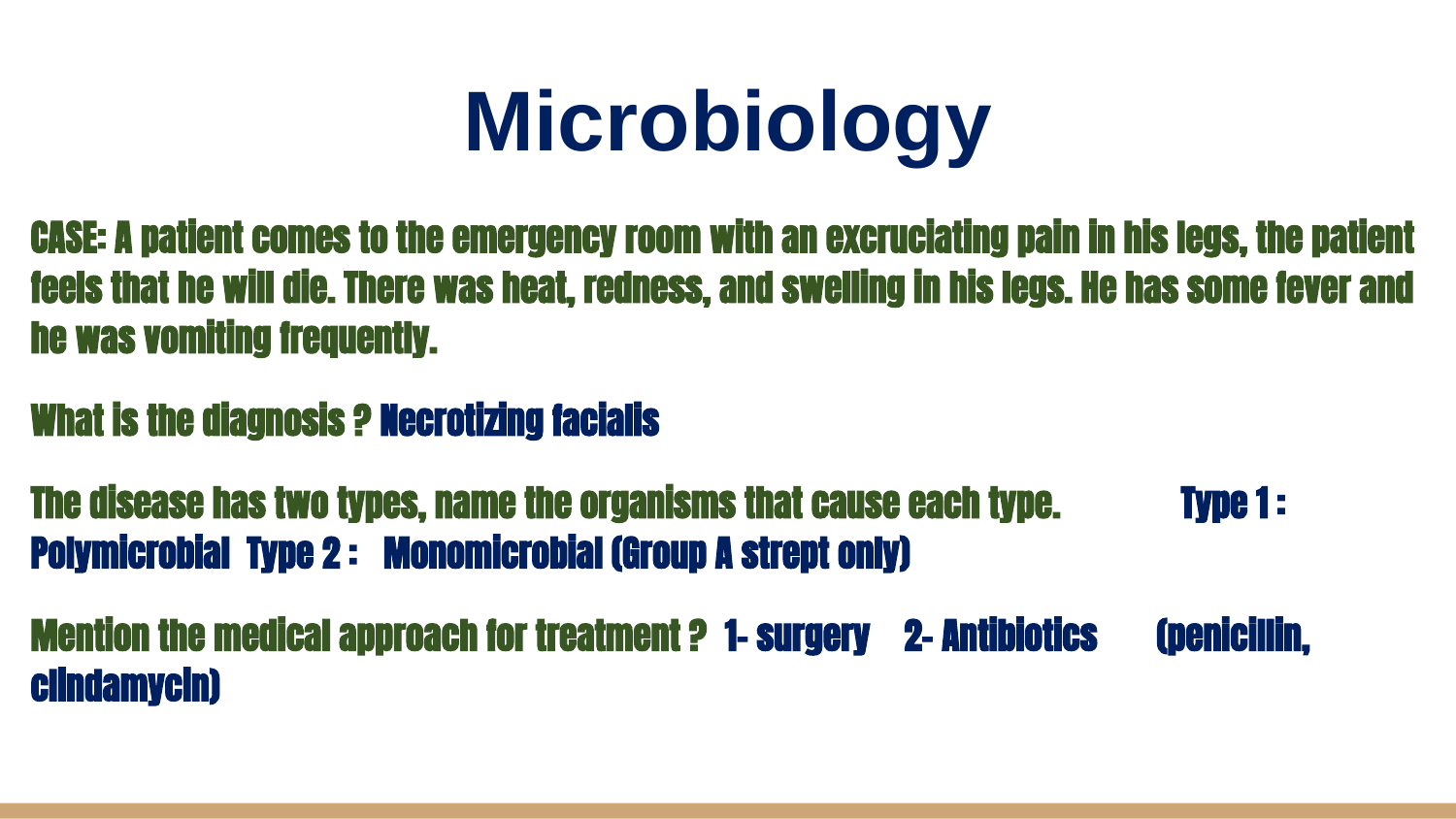

# Microbiology
CASE: A patient comes to the emergency room with an excruciating pain in his legs, the patient feels that he will die. There was heat, redness, and swelling in his legs. He has some fever and he was vomiting frequently.
What is the diagnosis ? Necrotizing facialis
The disease has two types, name the organisms that cause each type.              Type 1 : Polymicrobial  Type 2 :   Monomicrobial (Group A strept only)
Mention the medical approach for treatment ?  1- surgery    2- Antibiotics       (penicillin, clindamycin)